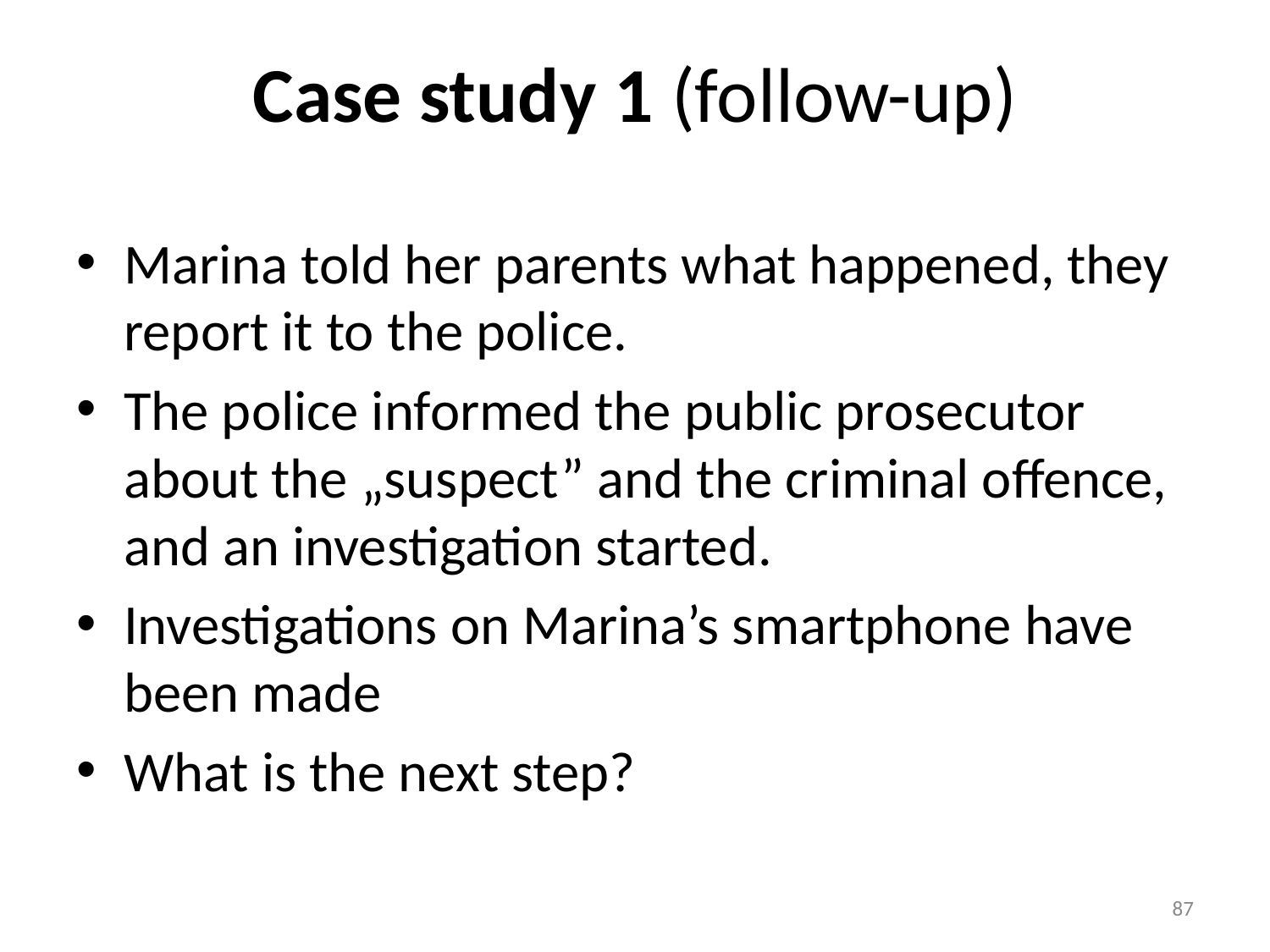

# Case study 1 (follow-up)
Marina told her parents what happened, they report it to the police.
The police informed the public prosecutor about the „suspect” and the criminal offence, and an investigation started.
Investigations on Marina’s smartphone have been made
What is the next step?

87